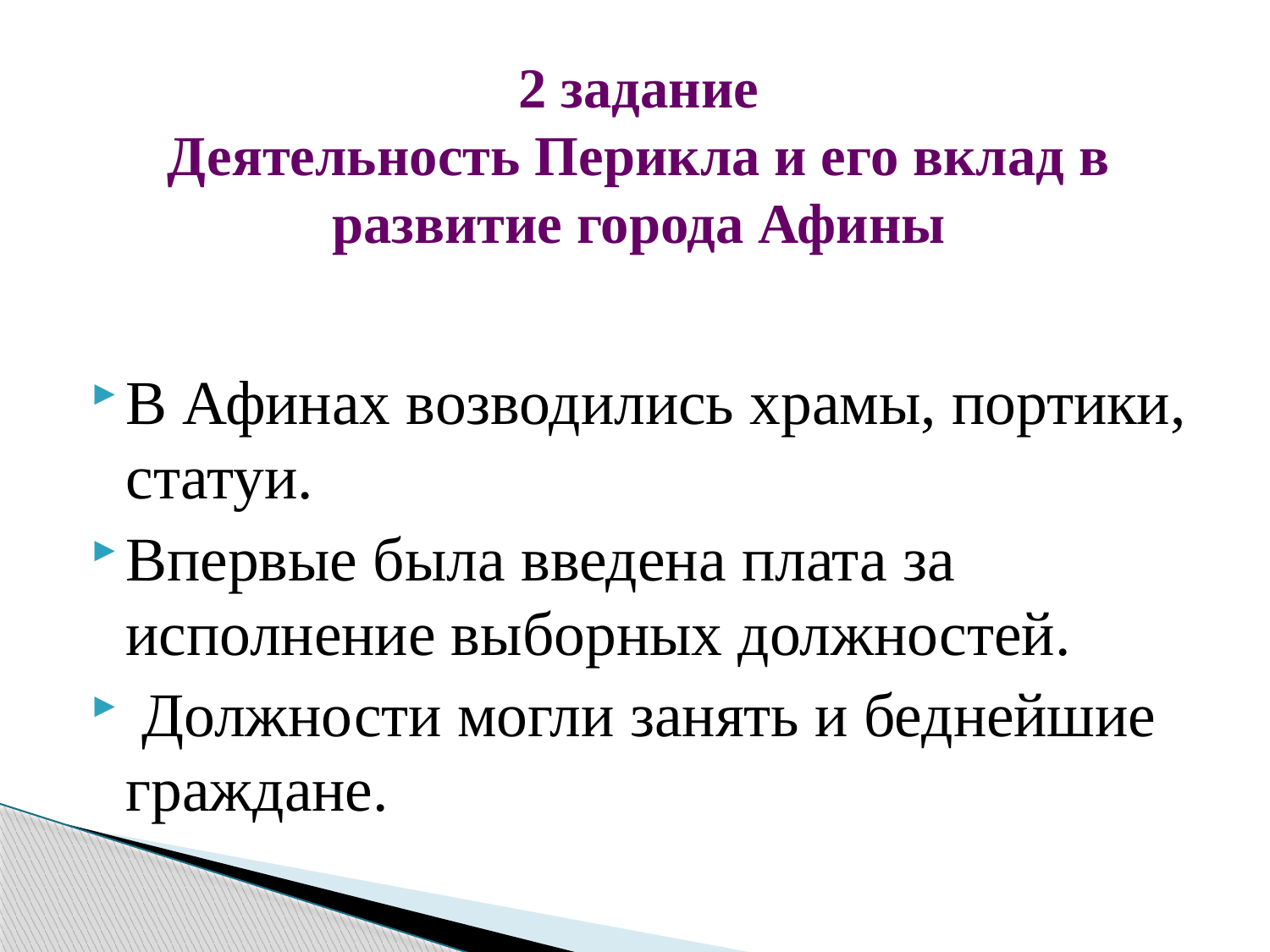

# 2 задание Деятельность Перикла и его вклад в развитие города Афины
В Афинах возводились храмы, портики, статуи.
Впервые была введена плата за исполнение выборных должностей.
 Должности могли занять и беднейшие граждане.